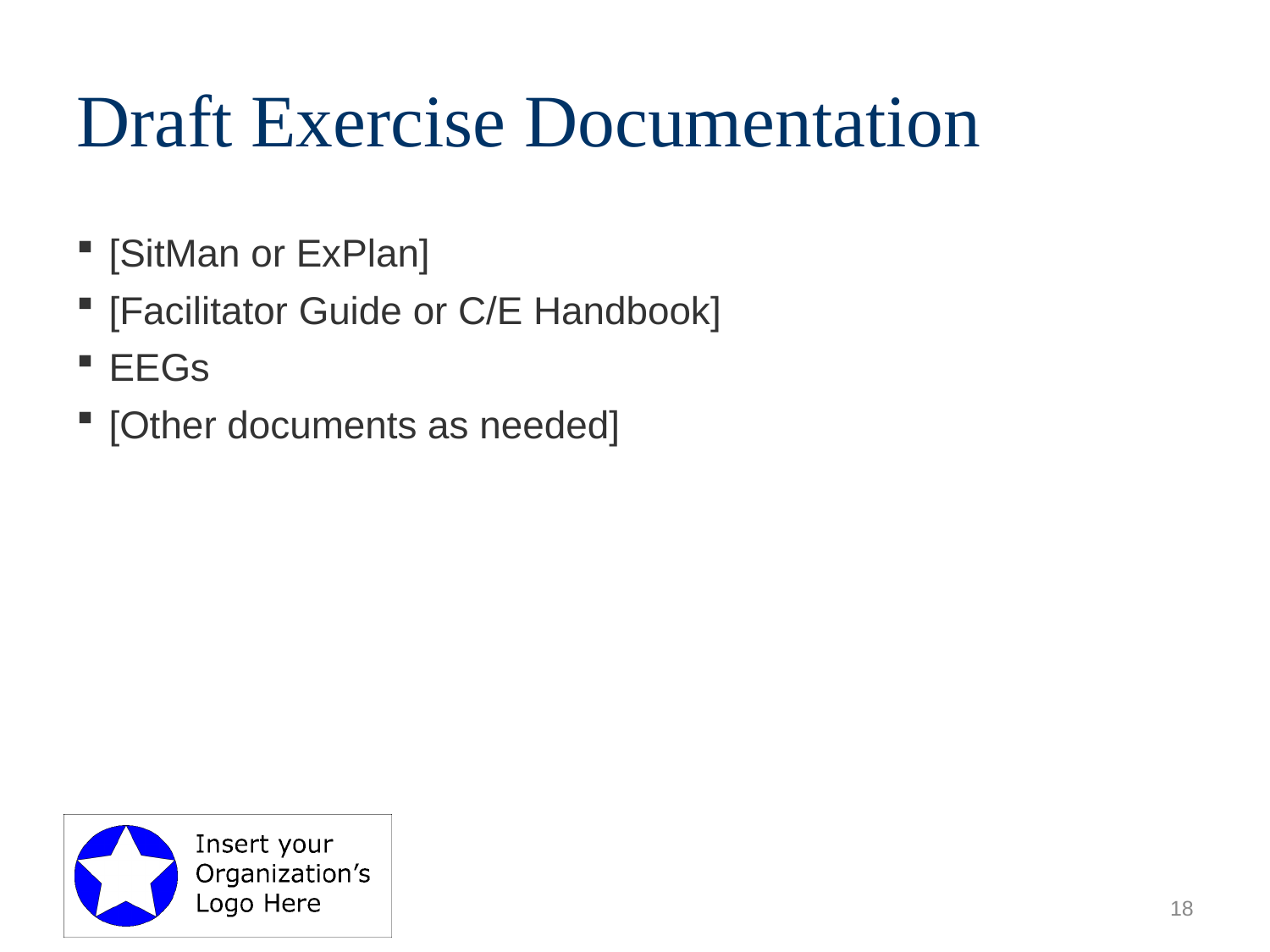

# Draft Exercise Documentation
[SitMan or ExPlan]
[Facilitator Guide or C/E Handbook]
EEGs
[Other documents as needed]
18